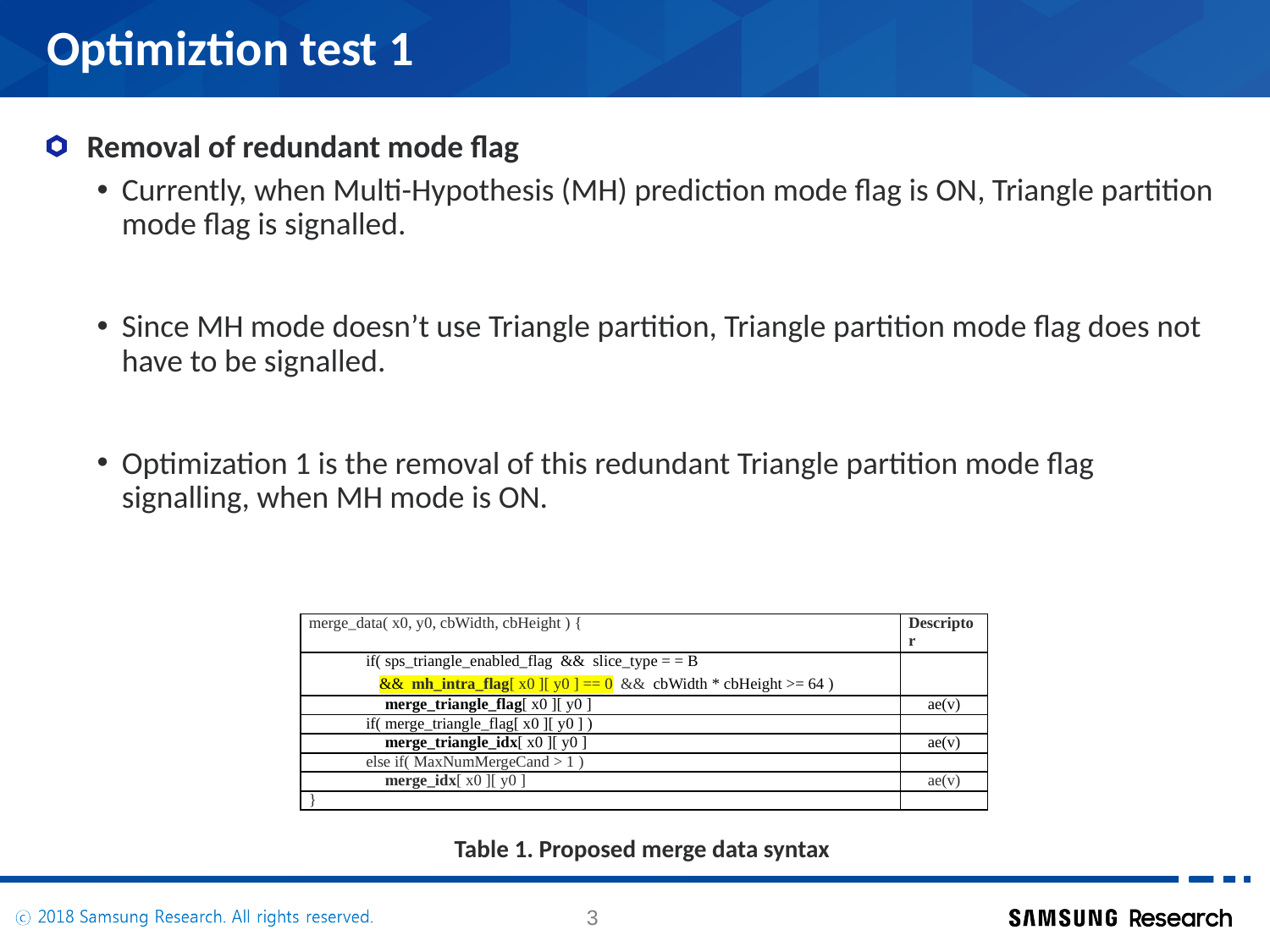

# Optimiztion test 1
Removal of redundant mode flag
Currently, when Multi-Hypothesis (MH) prediction mode flag is ON, Triangle partition mode flag is signalled.

Since MH mode doesn’t use Triangle partition, Triangle partition mode flag does not have to be signalled.

Optimization 1 is the removal of this redundant Triangle partition mode flag signalling, when MH mode is ON.
| merge\_data( x0, y0, cbWidth, cbHeight ) { | Descriptor |
| --- | --- |
| if( sps\_triangle\_enabled\_flag && slice\_type = = B && mh\_intra\_flag[ x0 ][ y0 ] == 0 && cbWidth \* cbHeight >= 64 ) |  |
| merge\_triangle\_flag[ x0 ][ y0 ] | ae(v) |
| if( merge\_triangle\_flag[ x0 ][ y0 ] ) |  |
| merge\_triangle\_idx[ x0 ][ y0 ] | ae(v) |
| else if( MaxNumMergeCand > 1 ) |  |
| merge\_idx[ x0 ][ y0 ] | ae(v) |
| } |  |
Table 1. Proposed merge data syntax